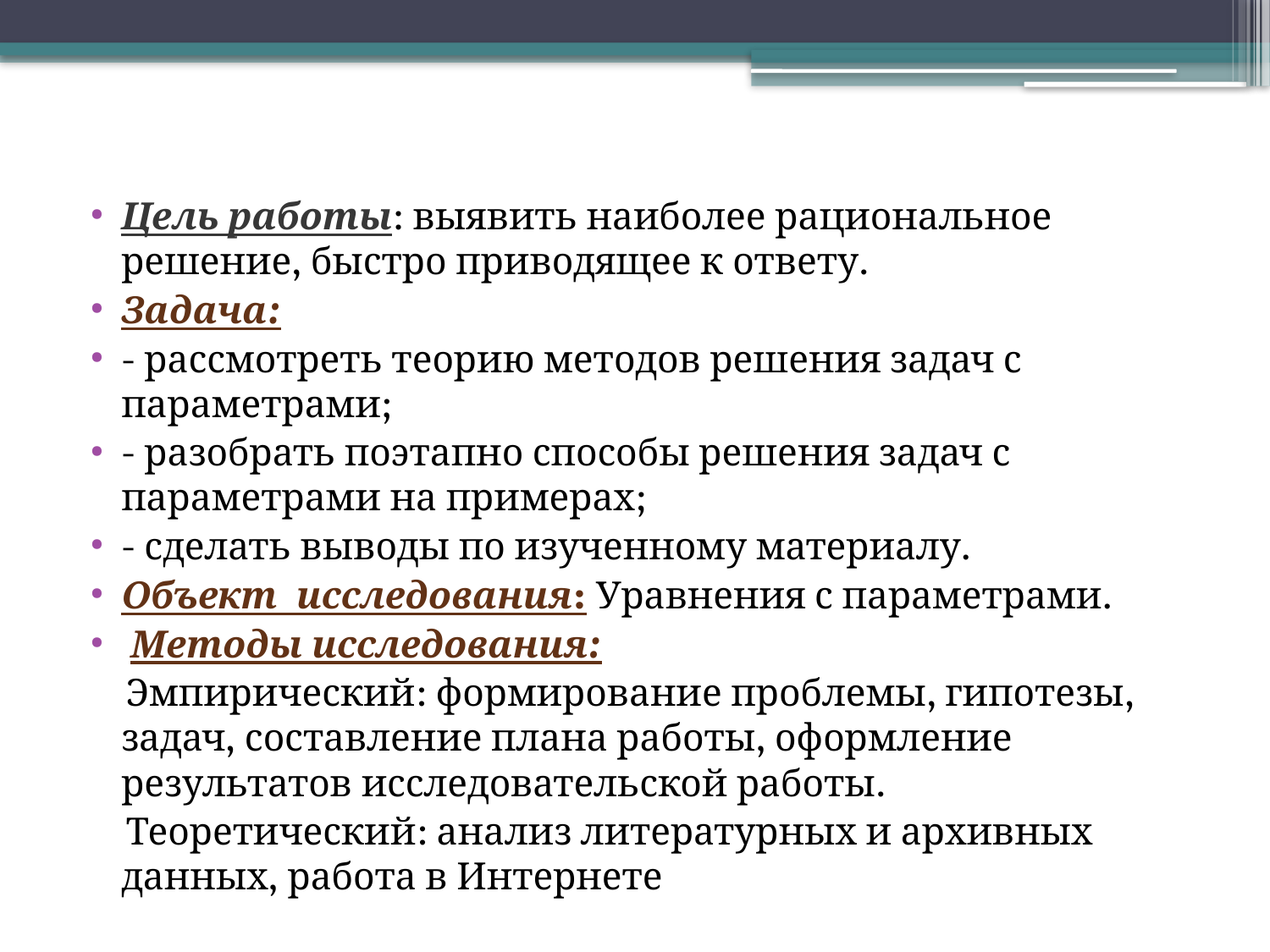

Цель работы: выявить наиболее рациональное решение, быстро приводящее к ответу.
Задача:
- рассмотреть теорию методов решения задач с параметрами;
- разобрать поэтапно способы решения задач с параметрами на примерах;
- сделать выводы по изученному материалу.
Объект  исследования: Уравнения с параметрами.
 Методы исследования:
    Эмпирический: формирование проблемы, гипотезы, задач, составление плана работы, оформление результатов исследовательской работы.
    Теоретический: анализ литературных и архивных данных, работа в Интернете